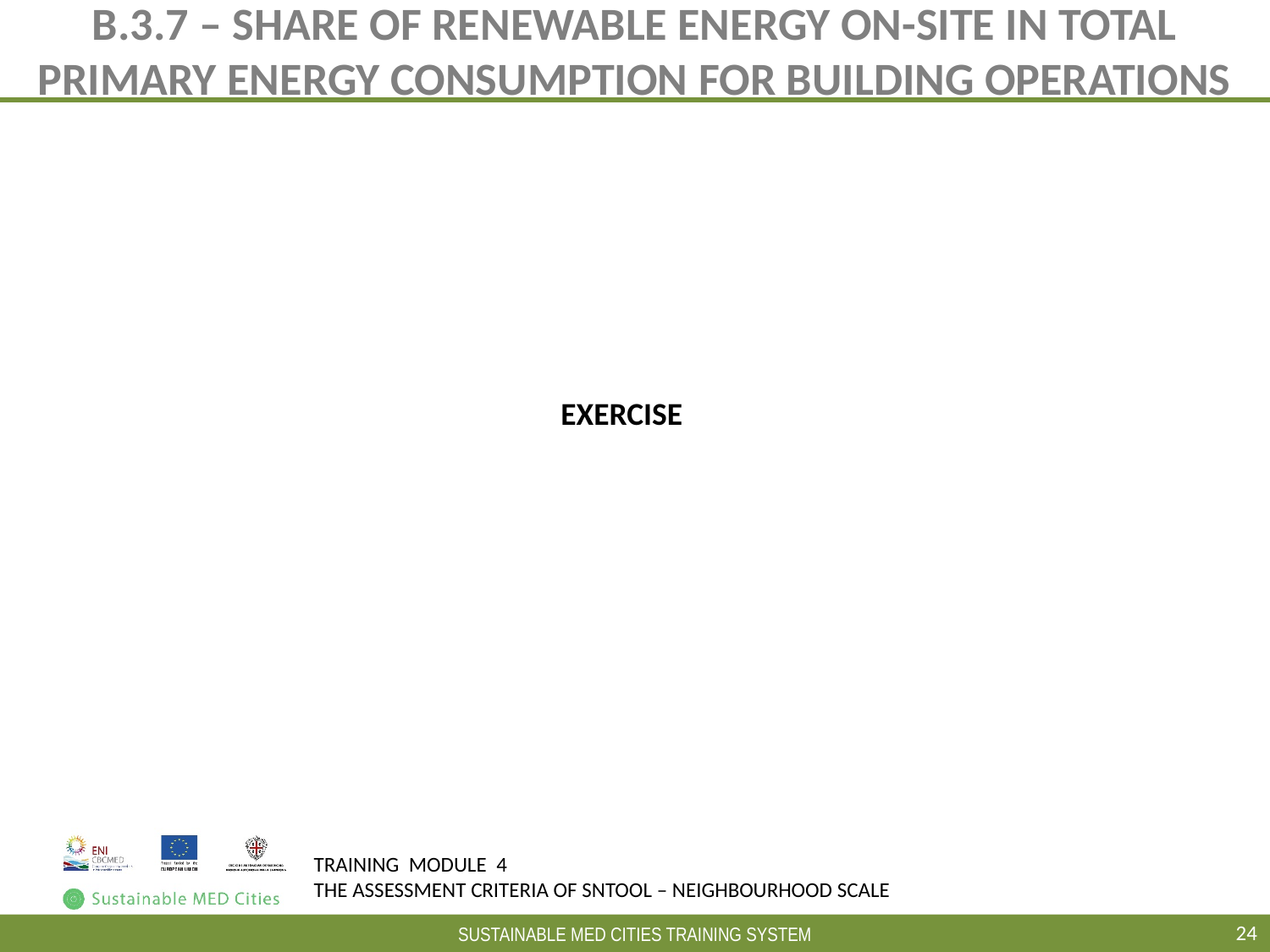

# B.3.7 – SHARE OF RENEWABLE ENERGY ON-SITE IN TOTAL PRIMARY ENERGY CONSUMPTION FOR BUILDING OPERATIONS

EXERCISE
24